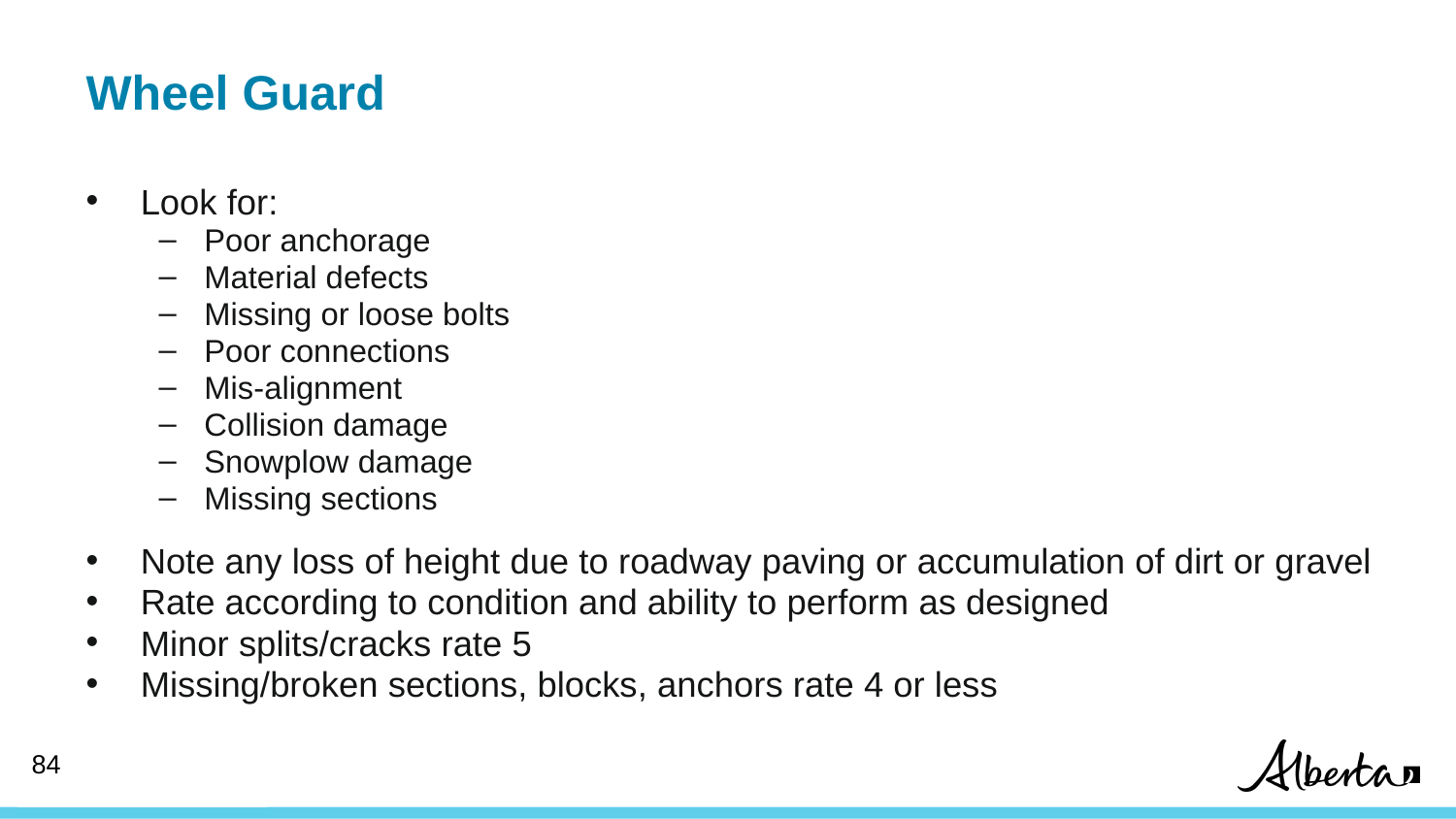

Wheel Guard
Look for:
Poor anchorage
Material defects
Missing or loose bolts
Poor connections
Mis-alignment
Collision damage
Snowplow damage
Missing sections

Note any loss of height due to roadway paving or accumulation of dirt or gravel
Rate according to condition and ability to perform as designed
Minor splits/cracks rate 5
Missing/broken sections, blocks, anchors rate 4 or less
84